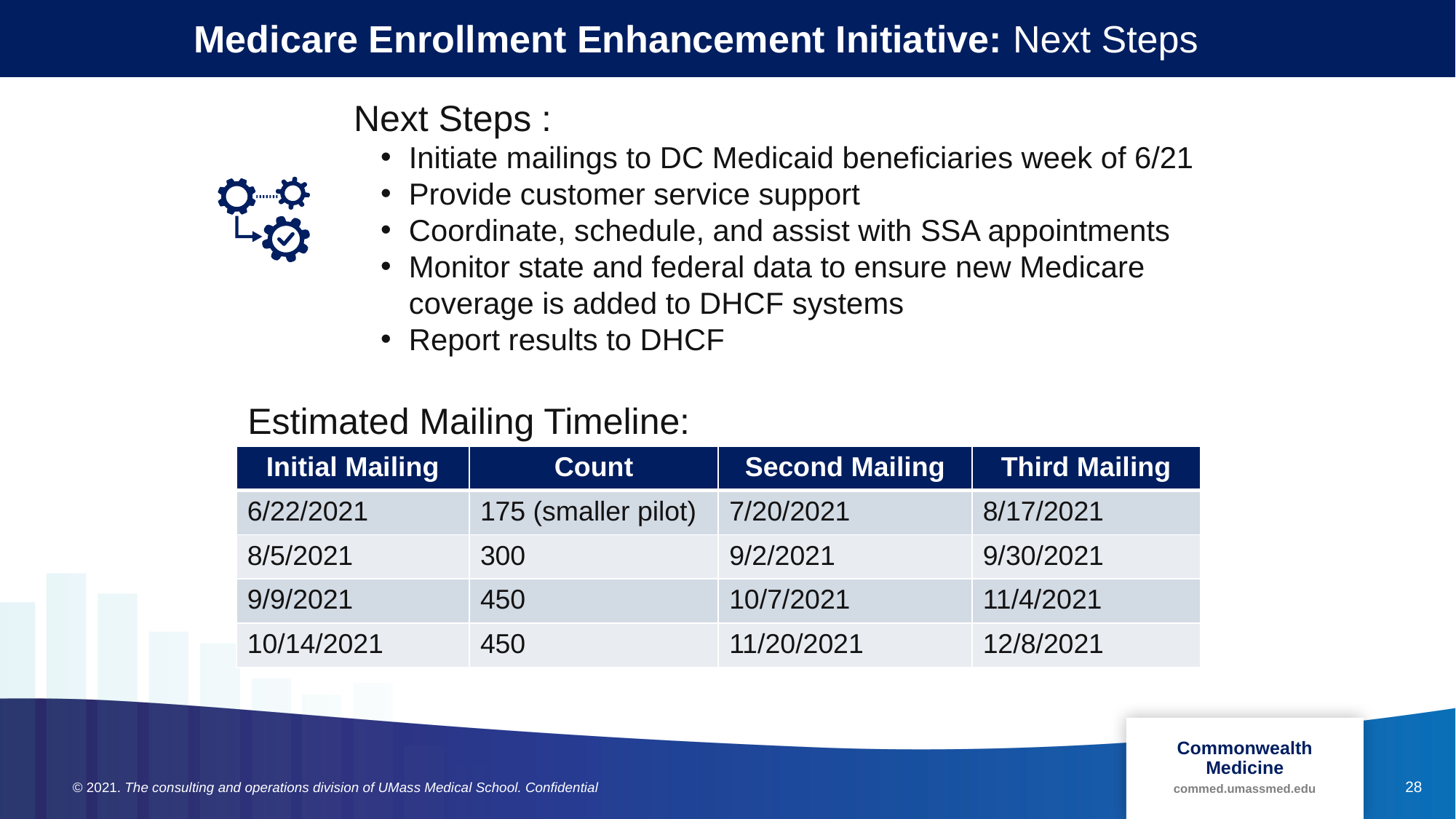

# Medicare Enrollment Enhancement Initiative: Next Steps
Next Steps :
Initiate mailings to DC Medicaid beneficiaries week of 6/21
Provide customer service support
Coordinate, schedule, and assist with SSA appointments
Monitor state and federal data to ensure new Medicare coverage is added to DHCF systems
Report results to DHCF

Estimated Mailing Timeline:
| Initial Mailing | Count | Second Mailing | Third Mailing |
| --- | --- | --- | --- |
| 6/22/2021 | 175 (smaller pilot) | 7/20/2021 | 8/17/2021 |
| 8/5/2021 | 300 | 9/2/2021 | 9/30/2021 |
| 9/9/2021 | 450 | 10/7/2021 | 11/4/2021 |
| 10/14/2021 | 450 | 11/20/2021 | 12/8/2021 |